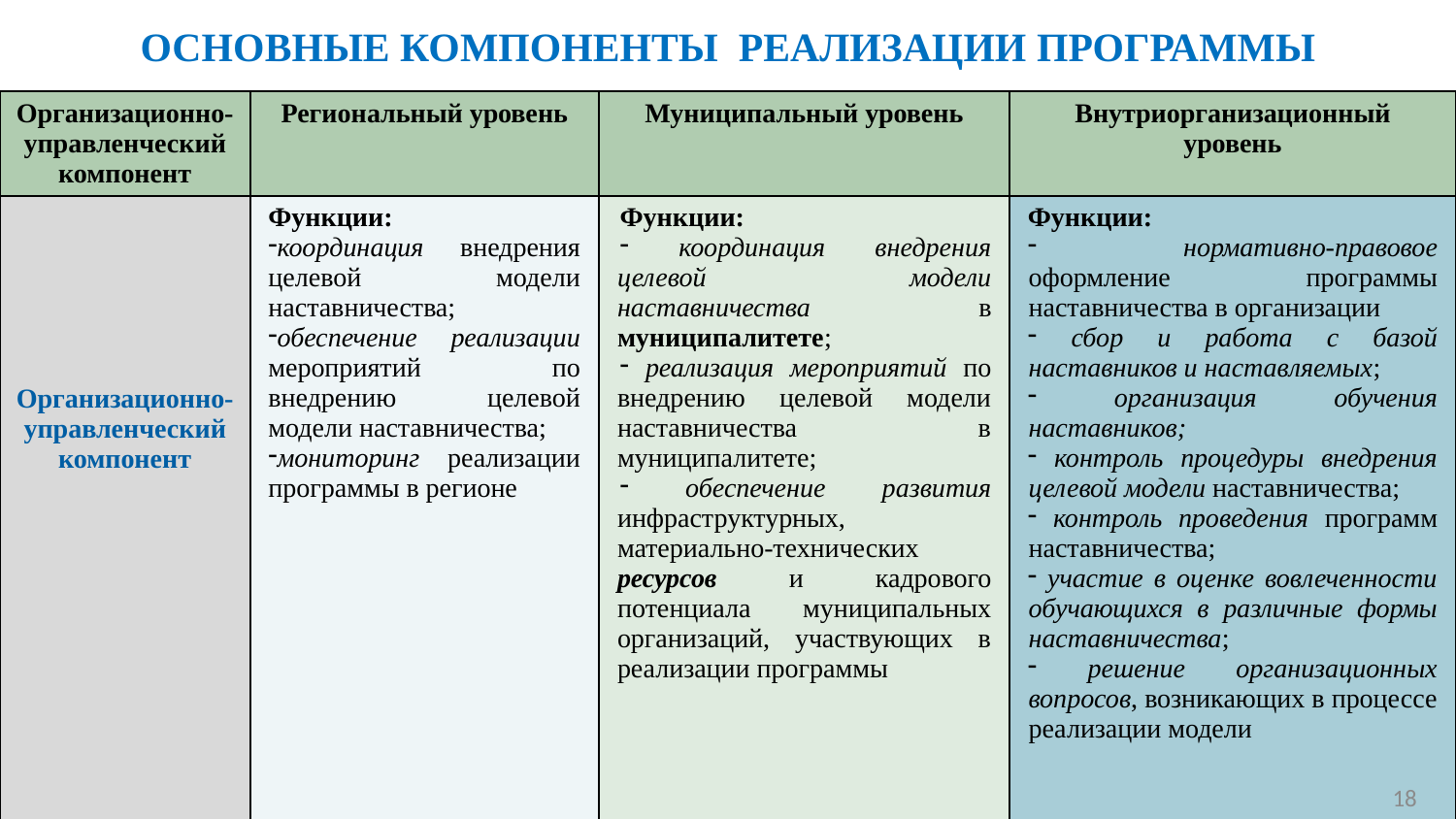

# ОСНОВНЫЕ КОМПОНЕНТЫ  РЕАЛИЗАЦИИ ПРОГРАММЫ
| Организационно-управленческий компонент | Региональный уровень | Муниципальный уровень | Внутриорганизационный уровень |
| --- | --- | --- | --- |
| Организационно-управленческий компонент | Функции: координация внедрения целевой модели наставничества; обеспечение реализации мероприятий по внедрению целевой модели наставничества; мониторинг реализации программы в регионе | Функции: координация внедрения целевой модели наставничества в муниципалитете; реализация мероприятий по внедрению целевой модели наставничества в муниципалитете; обеспечение развития инфраструктурных, материально-технических ресурсов и кадрового потенциала муниципальных организаций, участвующих в реализации программы | Функции: нормативно-правовое оформление программы наставничества в организации сбор и работа с базой наставников и наставляемых; организация обучения наставников; контроль процедуры внедрения целевой модели наставничества; контроль проведения программ наставничества; участие в оценке вовлеченности обучающихся в различные формы наставничества; решение организационных вопросов, возникающих в процессе реализации модели |
18